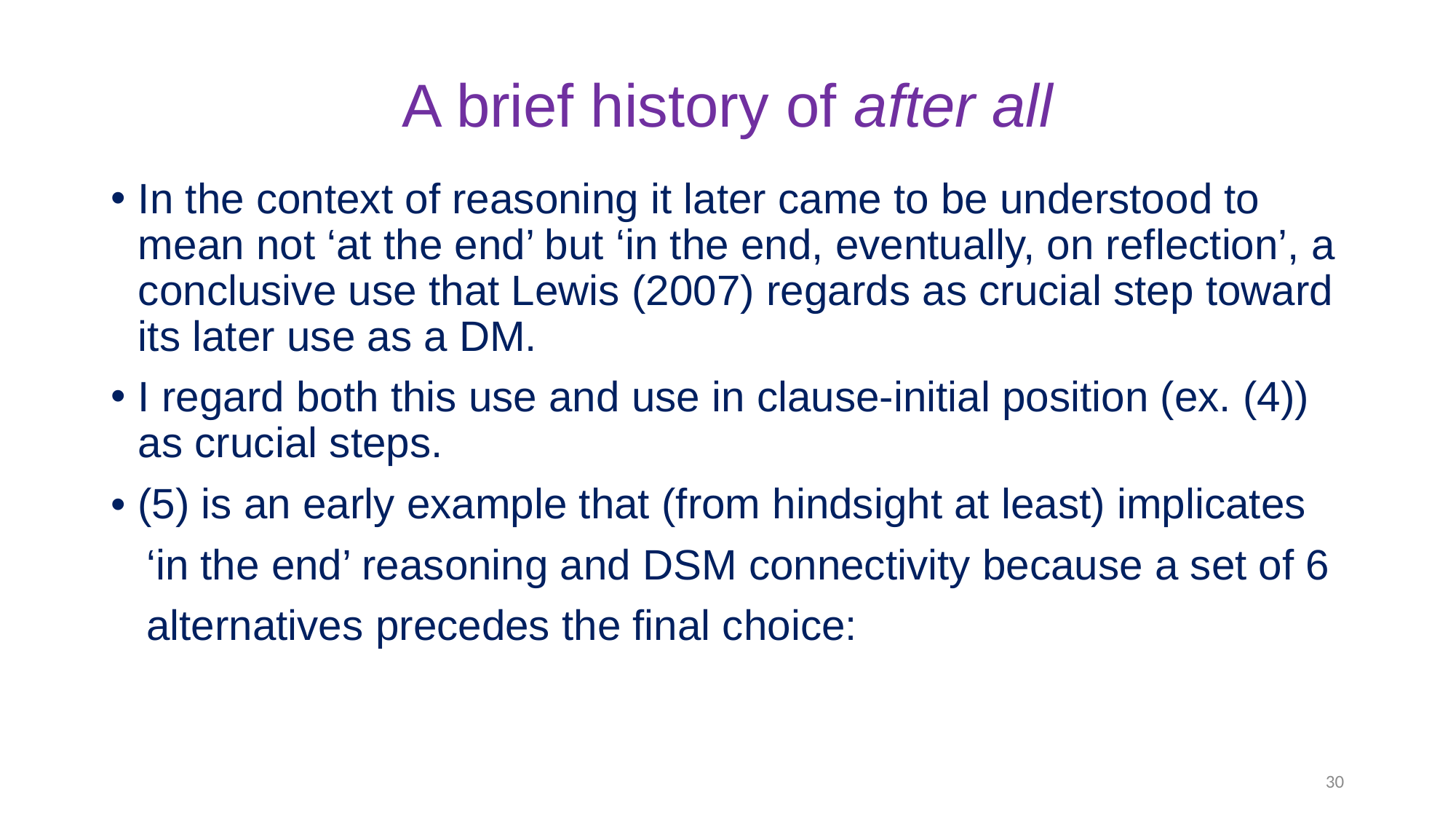

# A brief history of after all
In the context of reasoning it later came to be understood to mean not ‘at the end’ but ‘in the end, eventually, on reflection’, a conclusive use that Lewis (2007) regards as crucial step toward its later use as a DM.
I regard both this use and use in clause-initial position (ex. (4)) as crucial steps.
• (5) is an early example that (from hindsight at least) implicates
   ‘in the end’ reasoning and DSM connectivity because a set of 6
   alternatives precedes the final choice:

30